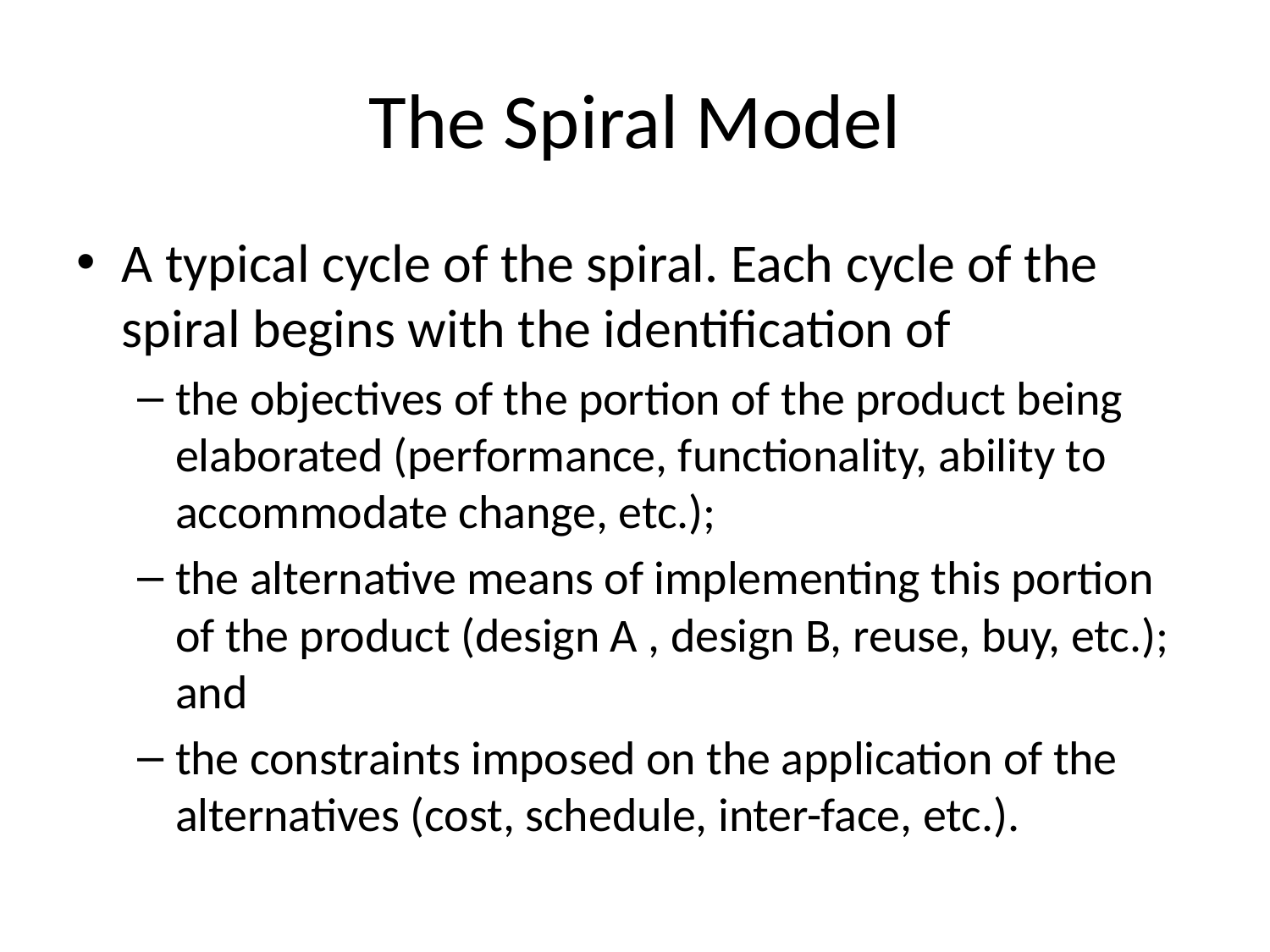

# The Spiral Model
A typical cycle of the spiral. Each cycle of the spiral begins with the identification of
the objectives of the portion of the product being elaborated (performance, functionality, ability to accommodate change, etc.);
the alternative means of implementing this portion of the product (design A , design B, reuse, buy, etc.); and
the constraints imposed on the application of the alternatives (cost, schedule, inter-face, etc.).